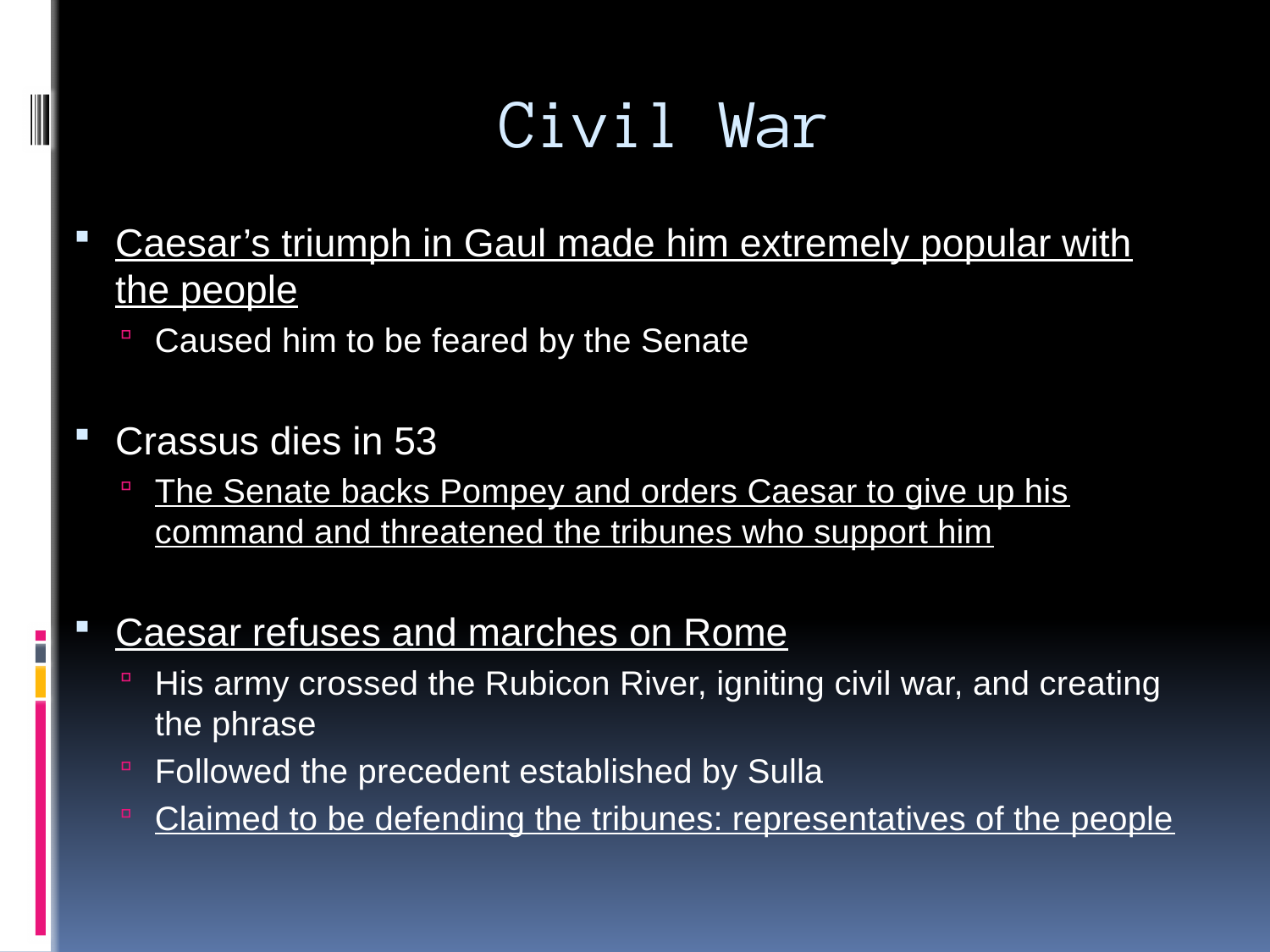

# Civil War
Caesar’s triumph in Gaul made him extremely popular with the people
Caused him to be feared by the Senate

Crassus dies in 53
The Senate backs Pompey and orders Caesar to give up his command and threatened the tribunes who support him

Caesar refuses and marches on Rome
His army crossed the Rubicon River, igniting civil war, and creating the phrase
Followed the precedent established by Sulla
Claimed to be defending the tribunes: representatives of the people